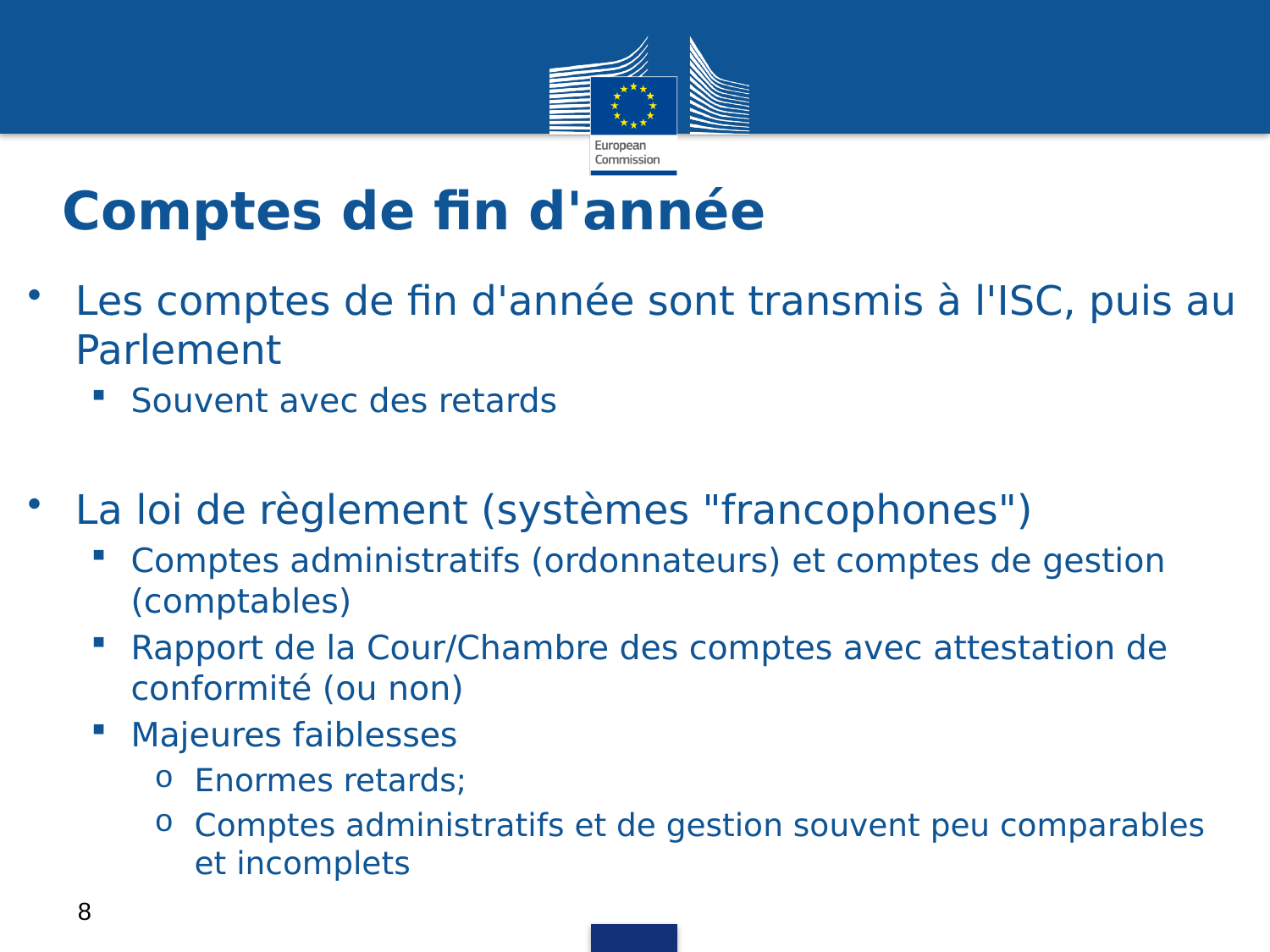

# Comptes de fin d'année

Les comptes de fin d'année sont transmis à l'ISC, puis au Parlement
Souvent avec des retards

La loi de règlement (systèmes "francophones")
Comptes administratifs (ordonnateurs) et comptes de gestion (comptables)
Rapport de la Cour/Chambre des comptes avec attestation de conformité (ou non)
Majeures faiblesses
Enormes retards;
Comptes administratifs et de gestion souvent peu comparables et incomplets

8